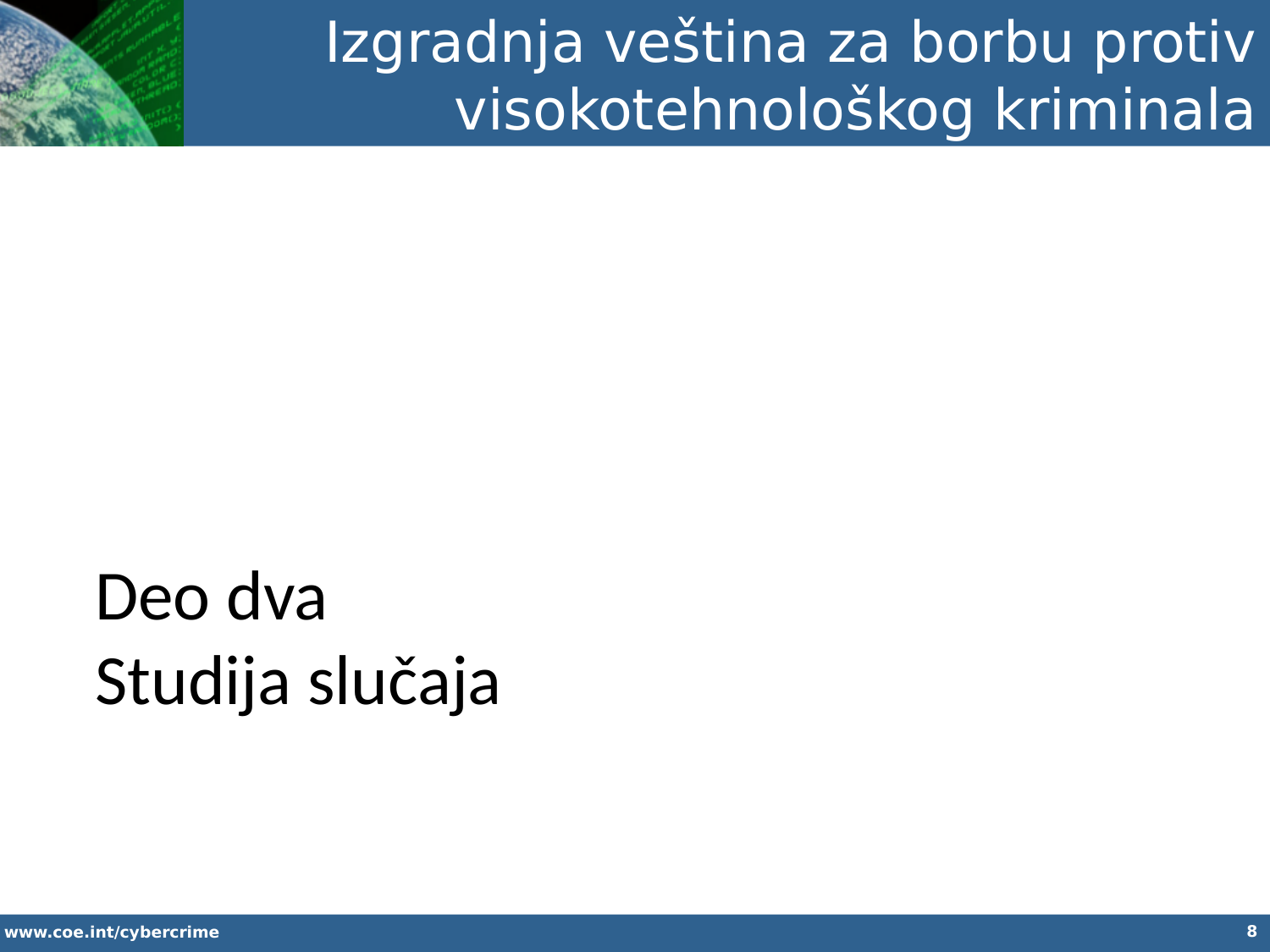

Izgradnja veština za borbu protiv visokotehnološkog kriminala
Deo dva
Studija slučaja
8